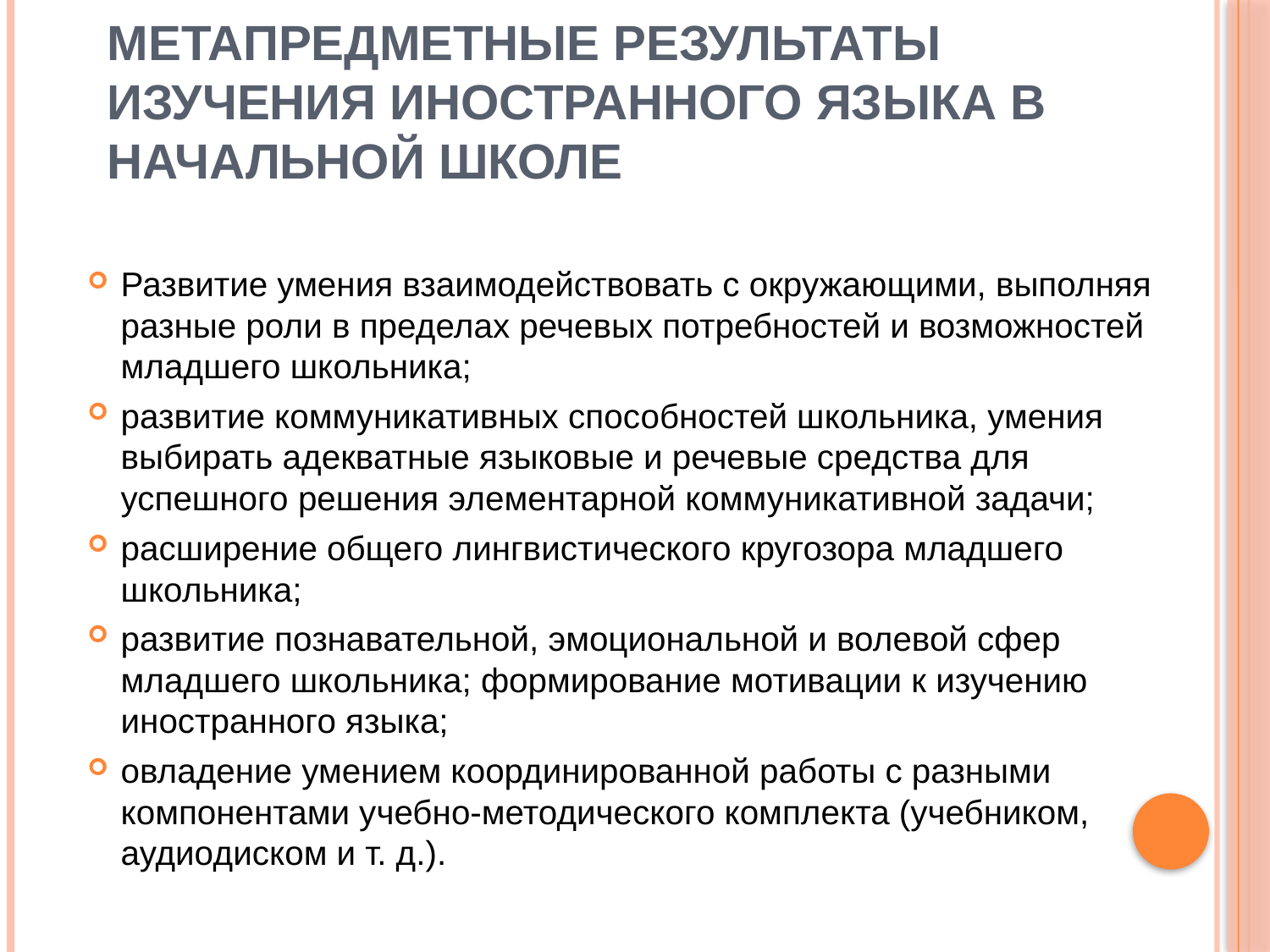

# Метапредметные результаты изучения иностранного языка в начальной школе
Развитие умения взаимодействовать с окружающими, выполняя разные роли в пределах речевых потребностей и возможностей младшего школьника;
развитие коммуникативных способностей школьника, умения выбирать адекватные языковые и речевые средства для успешного решения элементарной коммуникативной задачи;
расширение общего лингвистического кругозора младшего школьника;
развитие познавательной, эмоциональной и волевой сфер младшего школьника; формирование мотивации к изучению иностранного языка;
овладение умением координированной работы с разными компонентами учебно-методического комплекта (учебником, аудиодиском и т. д.).